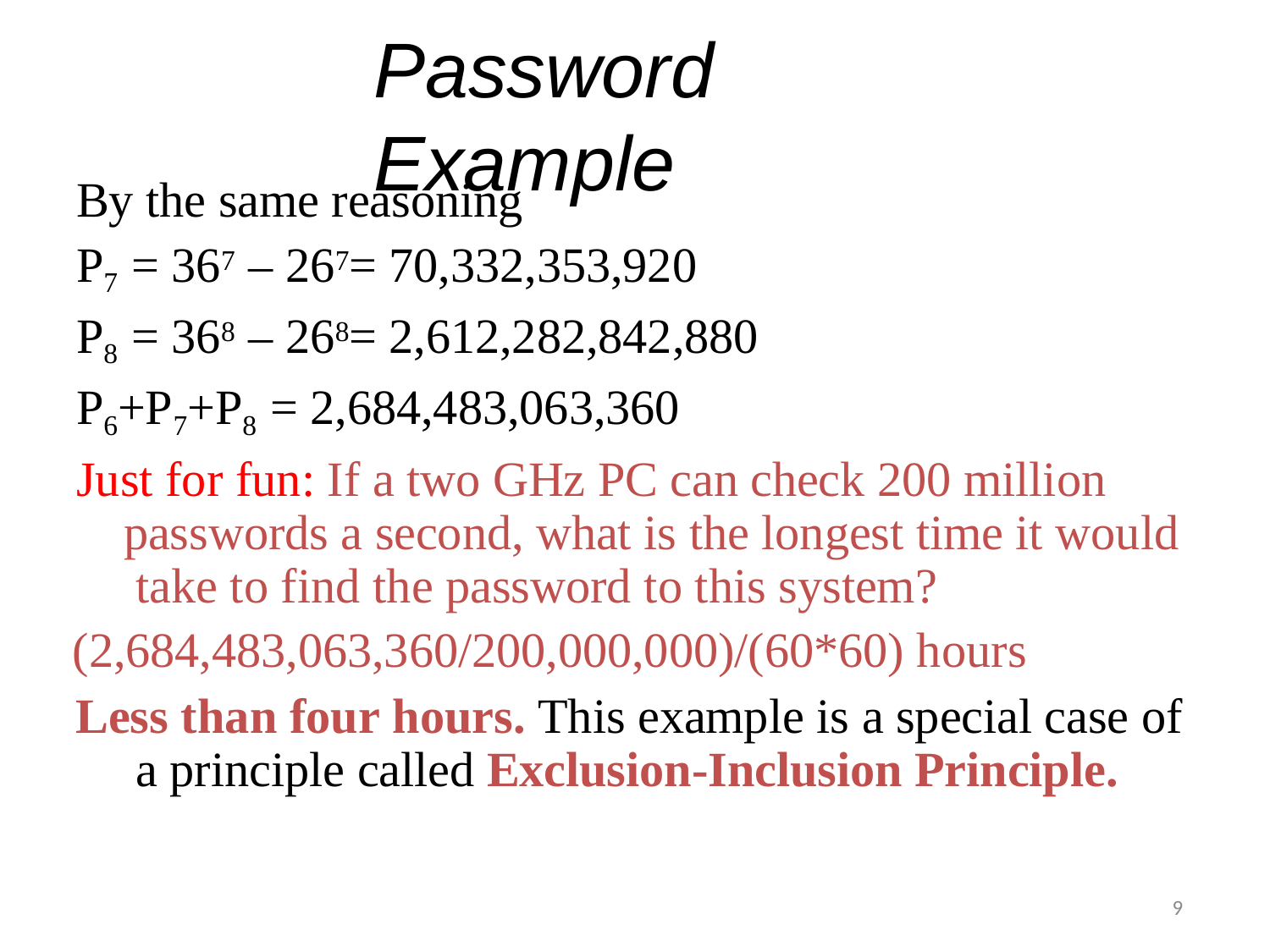

# Password Example
By the same reasoning
P7 = 367 – 267= 70,332,353,920
P8 = 368 – 268= 2,612,282,842,880
P6+P7+P8 = 2,684,483,063,360
Just for fun: If a two GHz PC can check 200 million  passwords a second, what is the longest time it would  take to find the password to this system?
(2,684,483,063,360/200,000,000)/(60*60) hours
Less than four hours. This example is a special case of  a principle called Exclusion-Inclusion Principle.
9